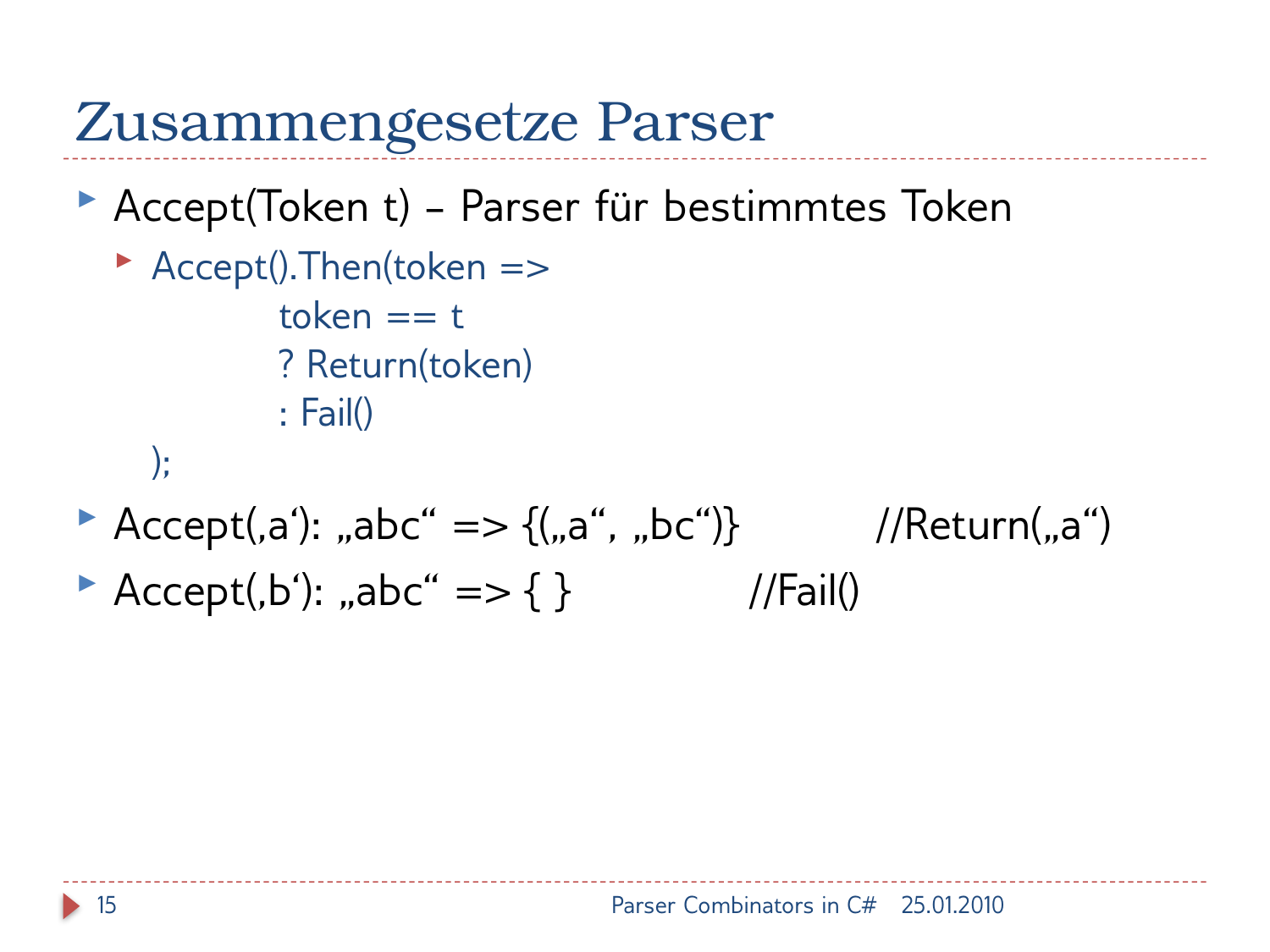

# Zusammengesetze Parser
Accept(Token t) – Parser für bestimmtes Token
Accept().Then(token =>
	token == t
	? Return(token)
	: Fail()
);
Accept(‚a‘): „abc“ => {(„a“, „bc“)} 	//Return(„a“)
Accept(‚b‘): „abc“ => { } 		//Fail()
15
Parser Combinators in C#
25.01.2010